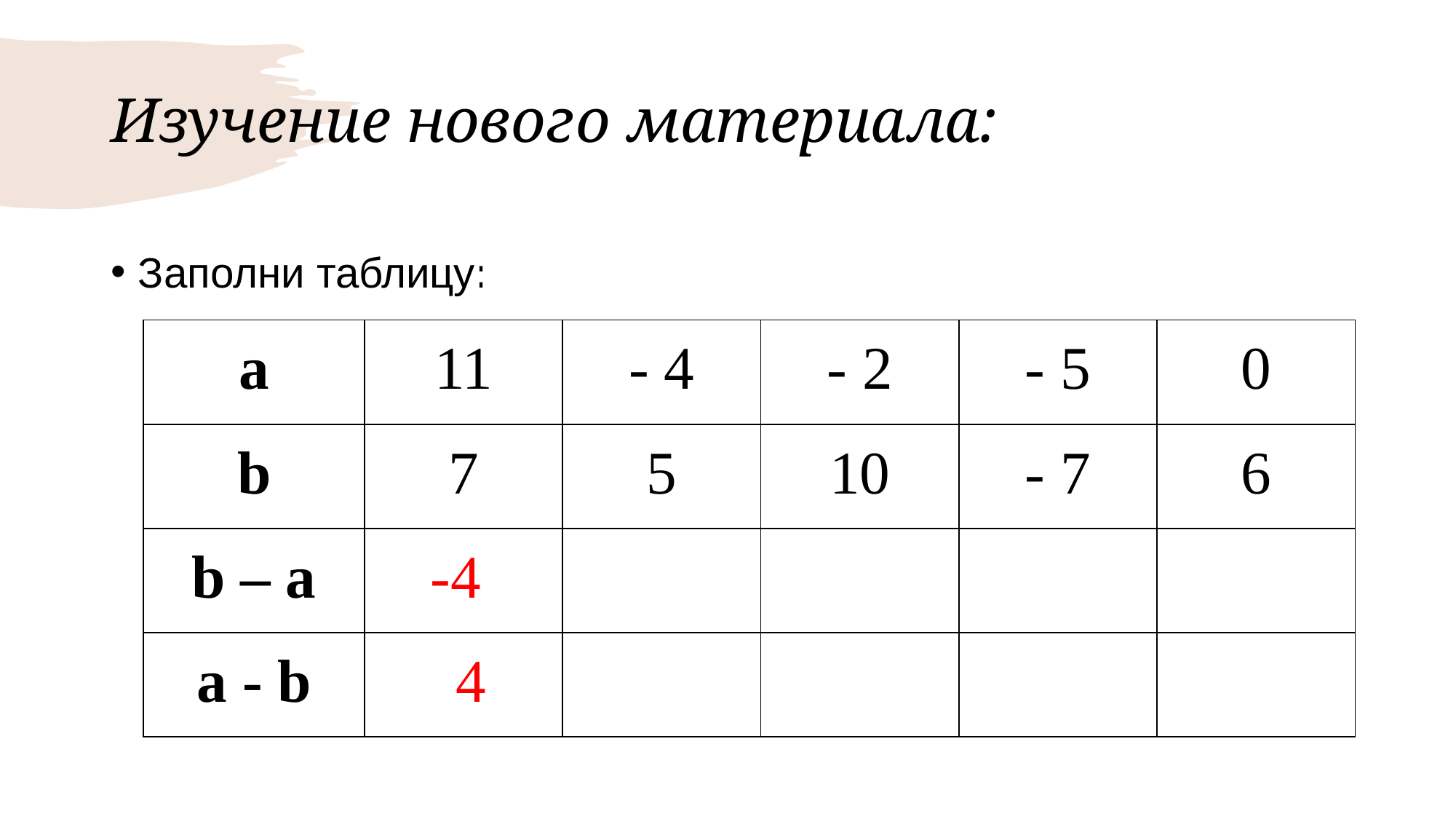

# Изучение нового материала:
Заполни таблицу:

| a | 11 | - 4 | - 2 | - 5 | 0 |
| --- | --- | --- | --- | --- | --- |
| b | 7 | 5 | 10 | - 7 | 6 |
| b – а | -4 |  |  |  |  |
| а - b | 4 |  |  |  |  |